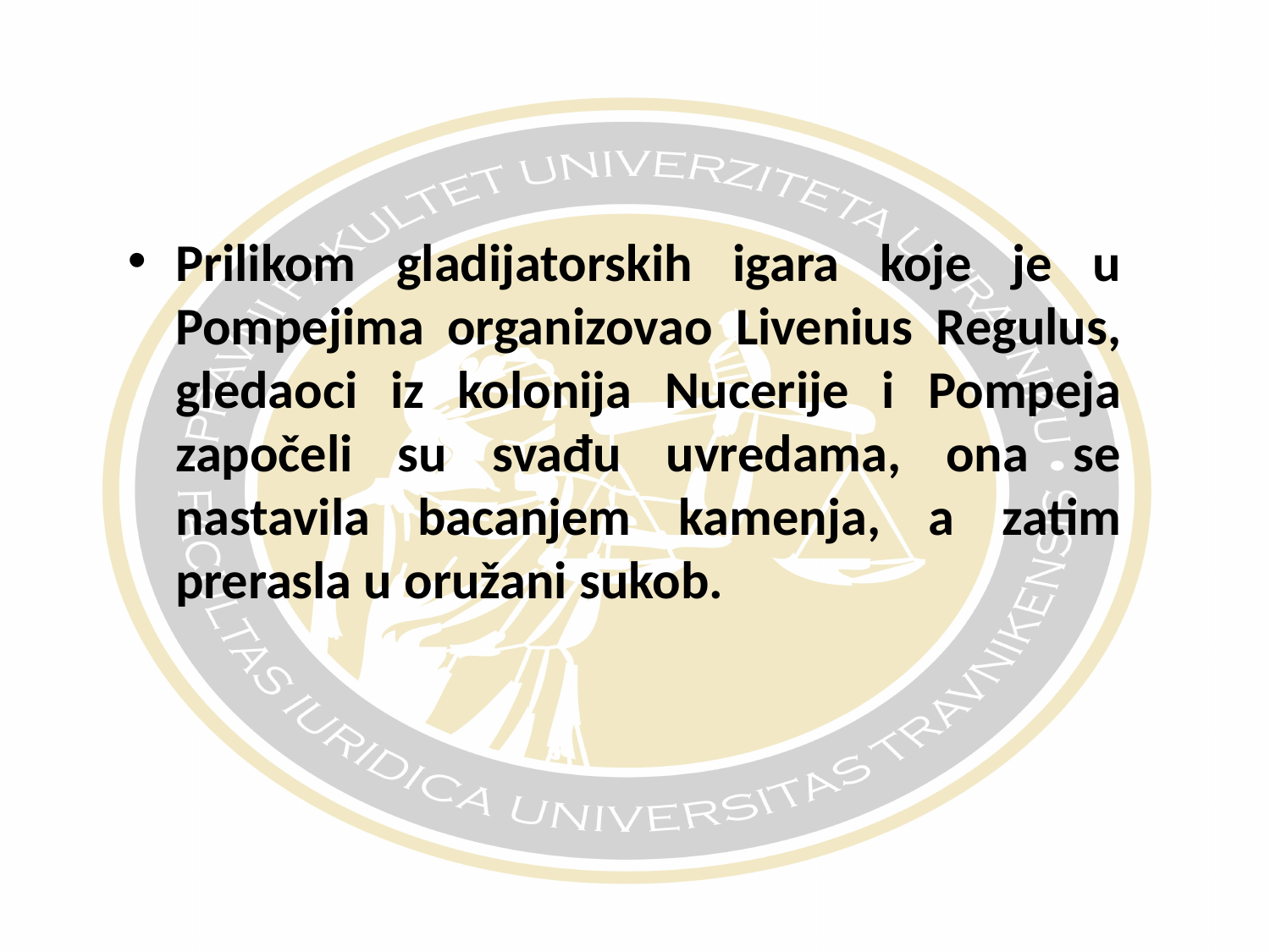

#
Prilikom gladijatorskih igara koje je u Pompejima organizovao Livenius Regulus, gledaoci iz kolonija Nucerije i Pompeja započeli su svađu uvredama, ona se nastavila bacanjem kamenja, a zatim prerasla u oružani sukob.